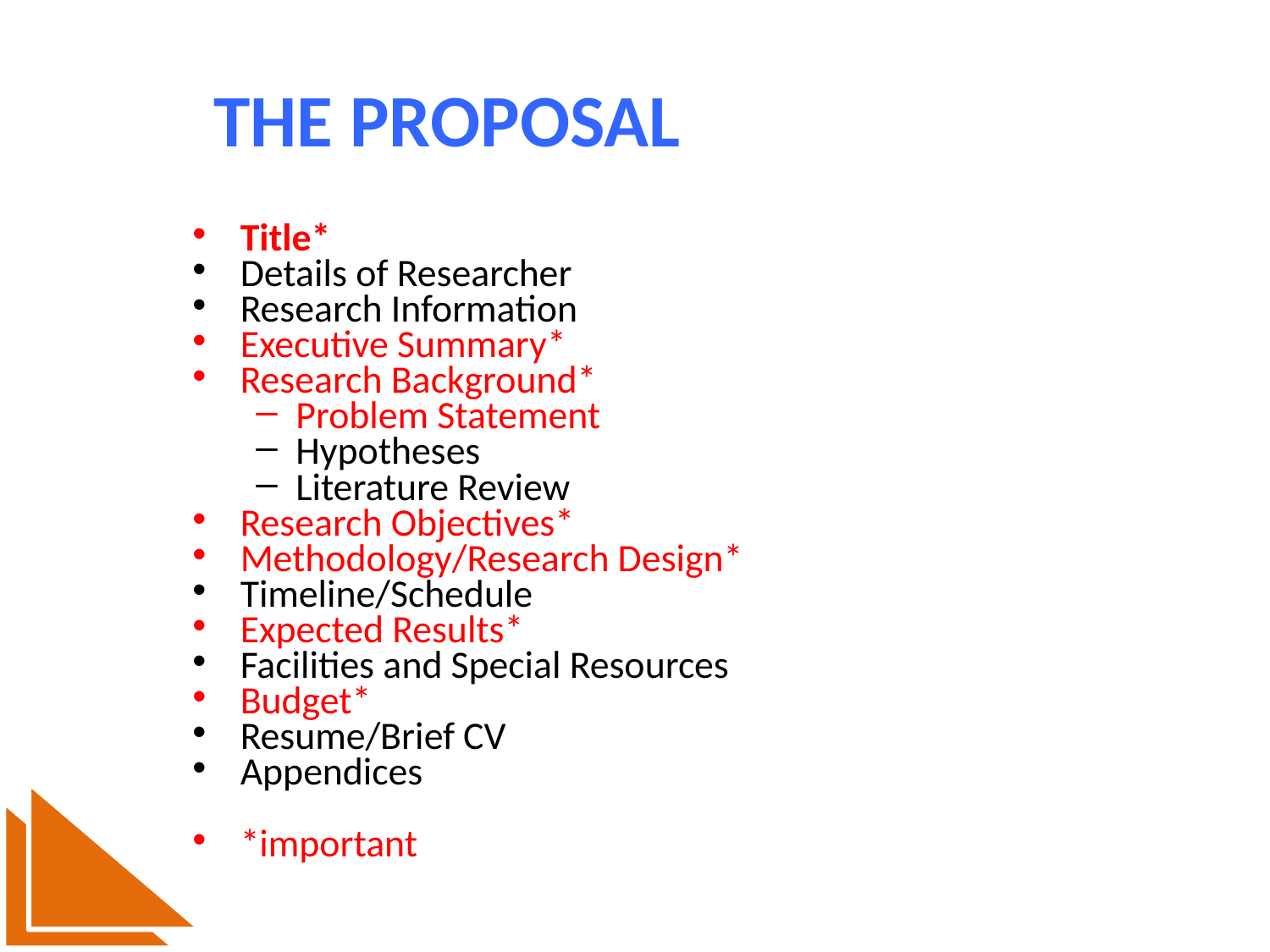

# THE PROPOSAL
Title*
Details of Researcher
Research Information
Executive Summary*
Research Background*
Problem Statement
Hypotheses
Literature Review
Research Objectives*
Methodology/Research Design*
Timeline/Schedule
Expected Results*
Facilities and Special Resources
Budget*
Resume/Brief CV
Appendices

*important